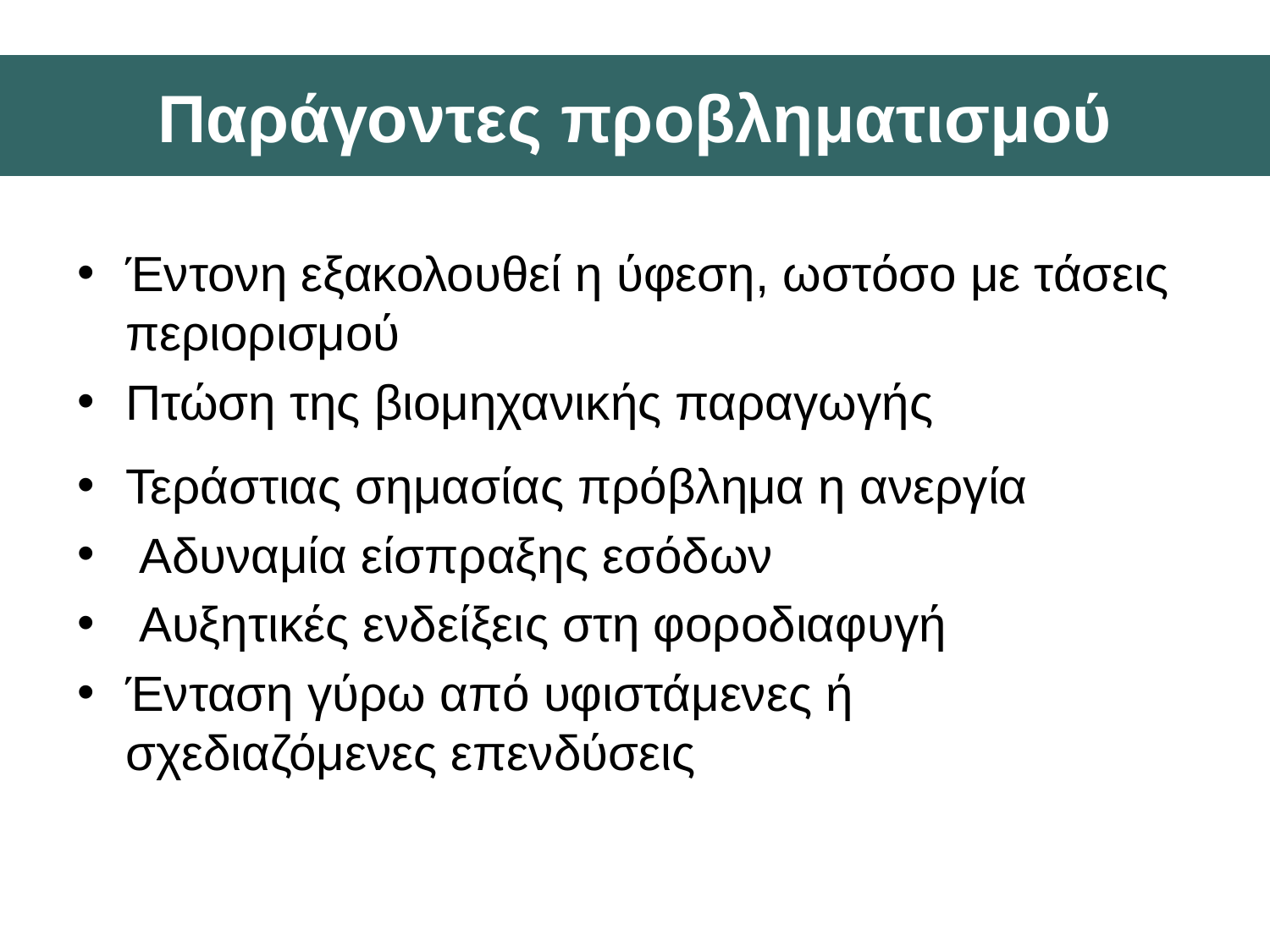

# Παράγοντες προβληματισμού
Έντονη εξακολουθεί η ύφεση, ωστόσο με τάσεις περιορισμού
Πτώση της βιομηχανικής παραγωγής
Τεράστιας σημασίας πρόβλημα η ανεργία
 Αδυναμία είσπραξης εσόδων
 Αυξητικές ενδείξεις στη φοροδιαφυγή
Ένταση γύρω από υφιστάμενες ή σχεδιαζόμενες επενδύσεις